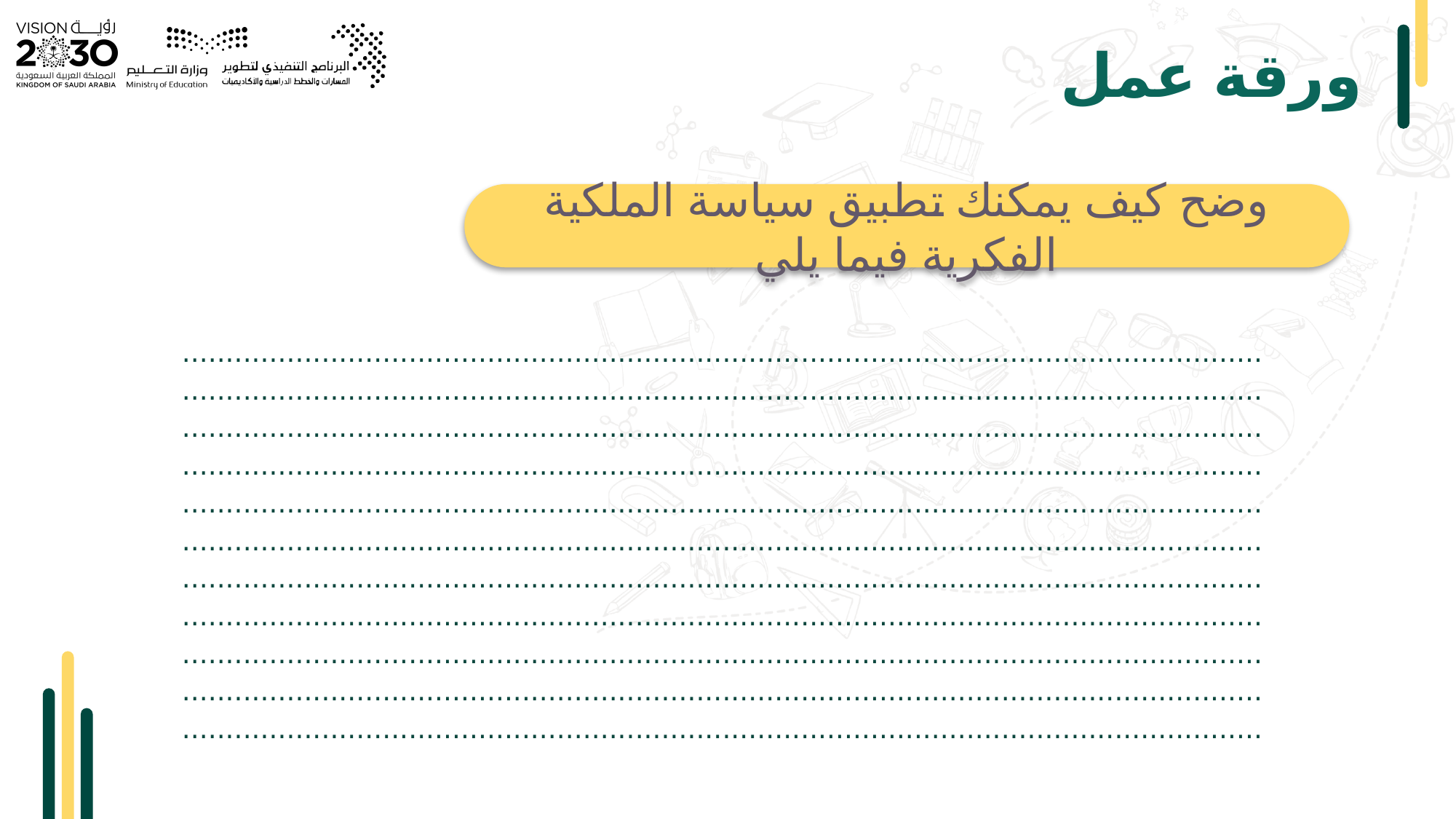

# ورقة عمل

وضح كيف يمكنك تطبيق سياسة الملكية الفكرية فيما يلي
....................................................................................................................................................................................................................................................................................................................................................................................................................................................................................................................................................................................................................................................................................................................................................................................................................................................................................................................................................................................................................................................................................................................................................................................................................................................................................................................................................................................................................